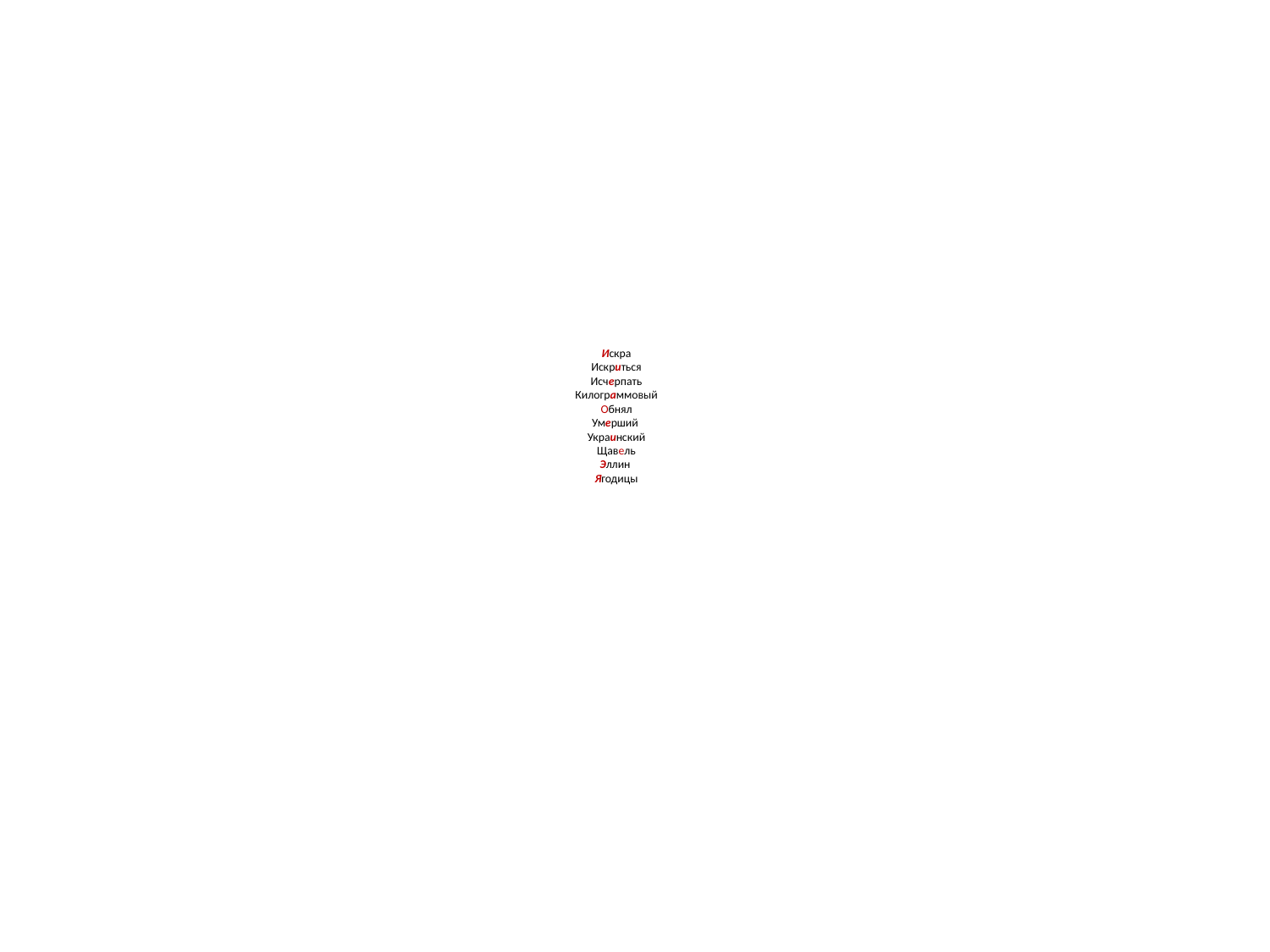

# Искра Искриться Исчерпать Килограммовый Обнял Умерший Украинский Щавель Эллин  Ягодицы